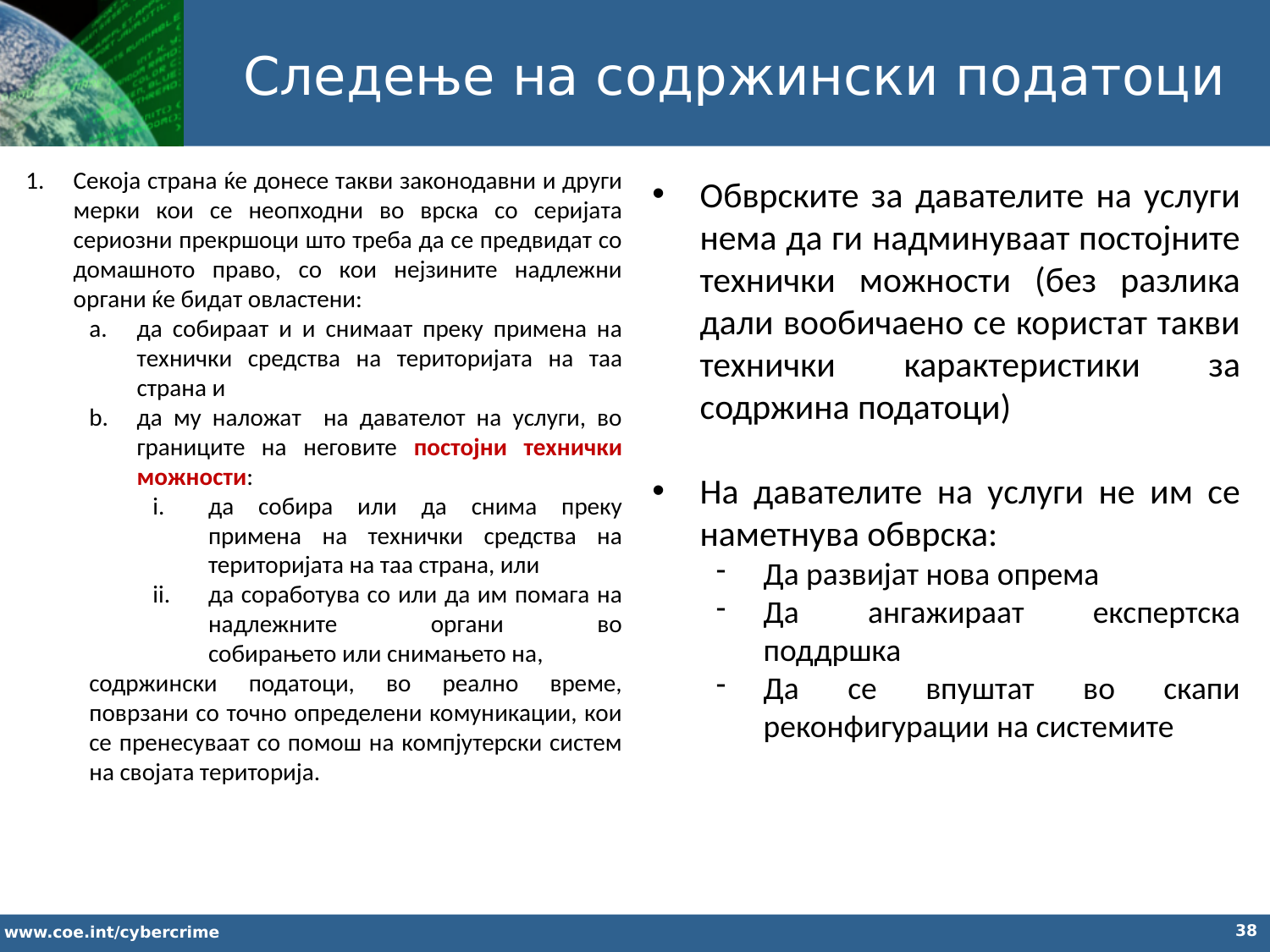

Следење на содржински податоци
Секоја страна ќе донесе такви законодавни и други мерки кои се неопходни во врска со серијата сериозни прекршоци што треба да се предвидат со домашното право, со кои нејзините надлежни органи ќе бидат овластени:
да собираат и и снимаат преку примена на технички средства на територијата на таа страна и
да му наложат  на давателот на услуги, во границите на неговите постојни технички можности:
да собира или да снима преку примена на технички средства на територијата на таа страна, или
да соработува со или да им помага на надлежните органи во
собирањето или снимањето на,
содржински податоци, во реално време, поврзани со точно определени комуникации, кои се пренесуваат со помош на компјутерски систем на својата територија.
Обврските за давателите на услуги нема да ги надминуваат постојните технички можности (без разлика дали вообичаено се користат такви технички карактеристики за содржина податоци)

На давателите на услуги не им се наметнува обврска:
Да развијат нова опрема
Да ангажираат експертска поддршка
Да се впуштат во скапи реконфигурации на системите